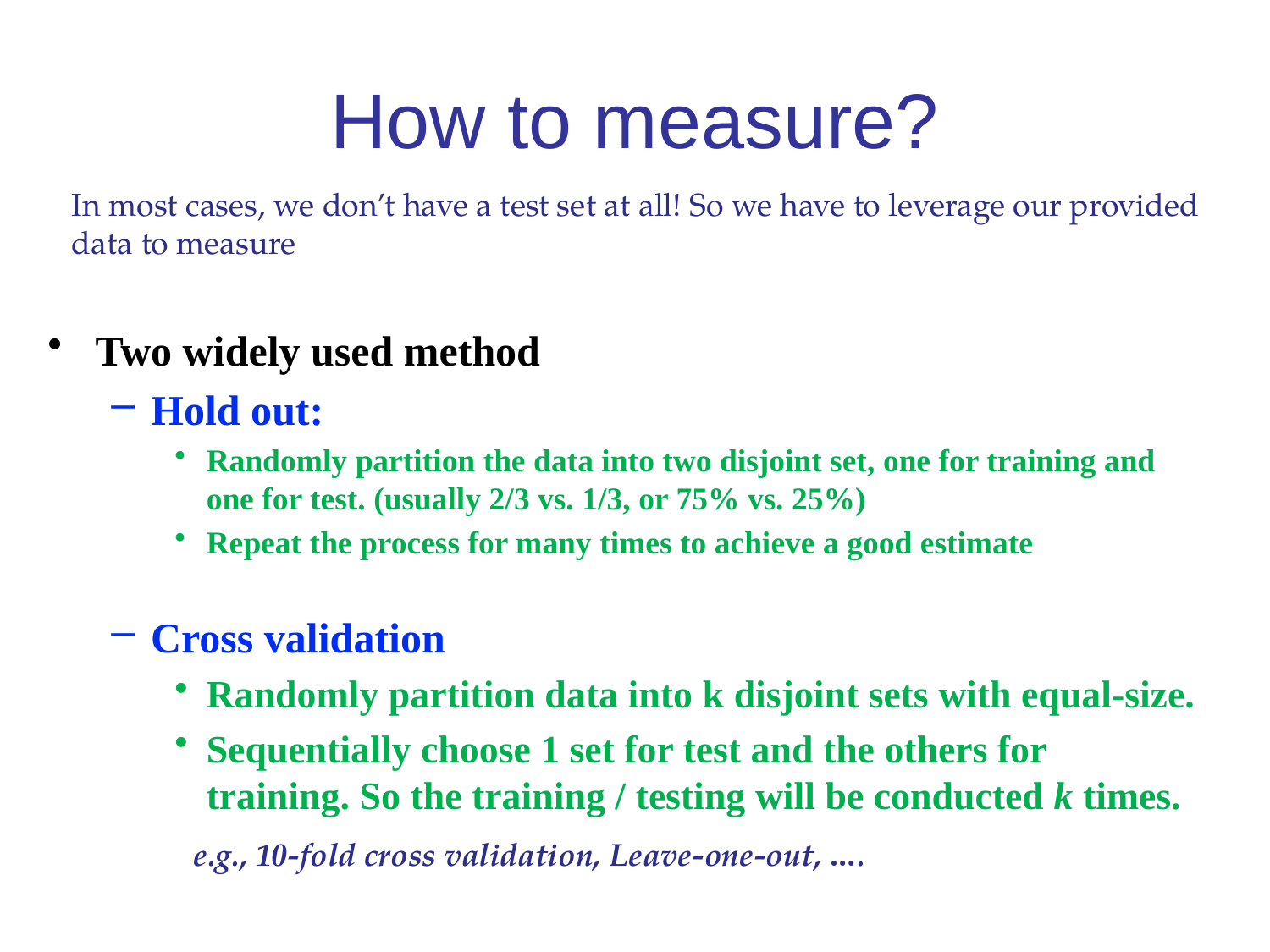

# How to measure?
In most cases, we don’t have a test set at all! So we have to leverage our provided data to measure
Two widely used method
Hold out:
Randomly partition the data into two disjoint set, one for training and one for test. (usually 2/3 vs. 1/3, or 75% vs. 25%)
Repeat the process for many times to achieve a good estimate

Cross validation
Randomly partition data into k disjoint sets with equal-size.
Sequentially choose 1 set for test and the others for training. So the training / testing will be conducted k times.
e.g., 10-fold cross validation, Leave-one-out, ….